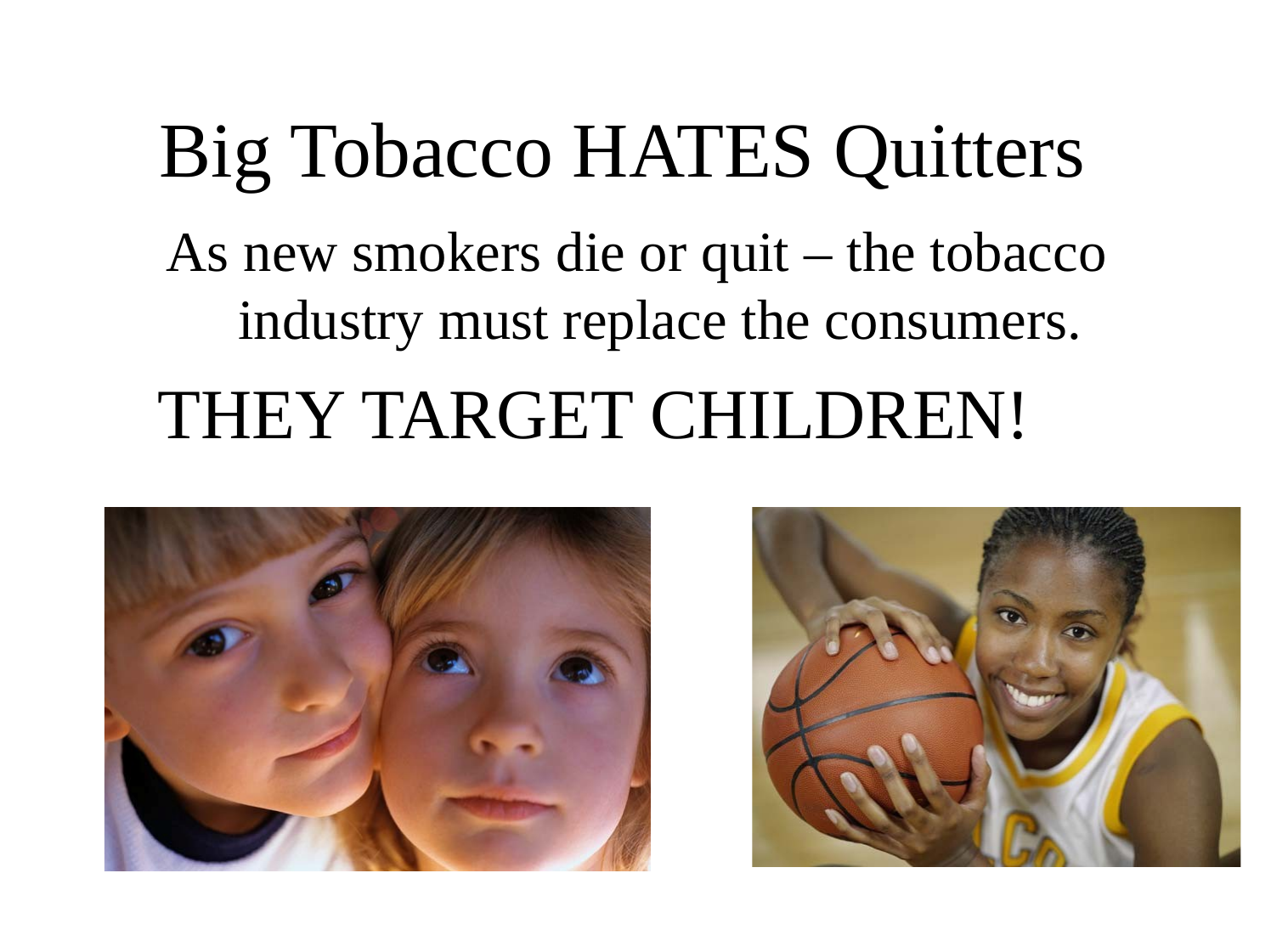

Big Tobacco HATES Quitters
As new smokers die or quit – the tobacco industry must replace the consumers.
THEY TARGET CHILDREN!